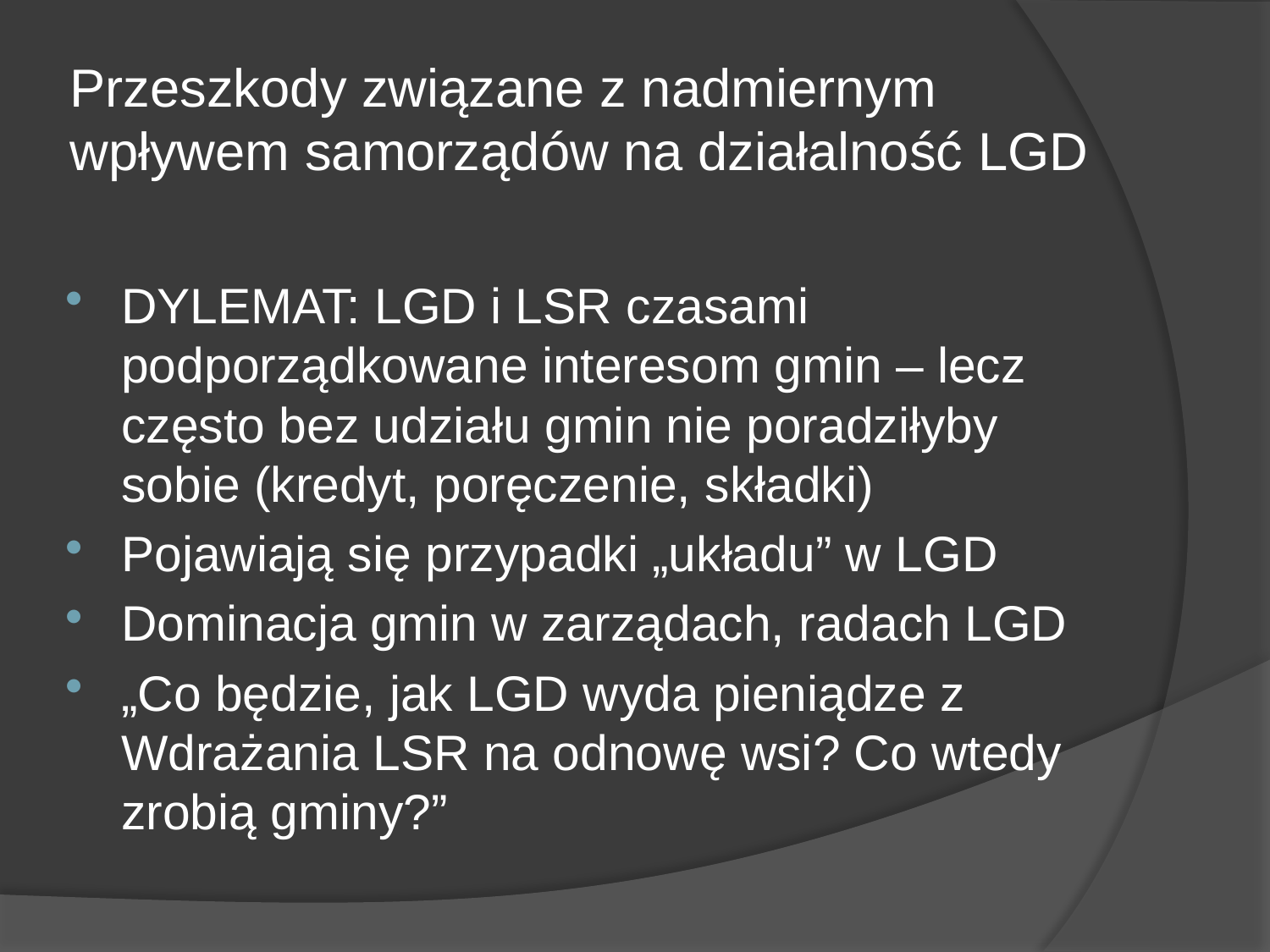

# Przeszkody związane z nadmiernym wpływem samorządów na działalność LGD
DYLEMAT: LGD i LSR czasami podporządkowane interesom gmin – lecz często bez udziału gmin nie poradziłyby sobie (kredyt, poręczenie, składki)
Pojawiają się przypadki „układu” w LGD
Dominacja gmin w zarządach, radach LGD
„Co będzie, jak LGD wyda pieniądze z Wdrażania LSR na odnowę wsi? Co wtedy zrobią gminy?”